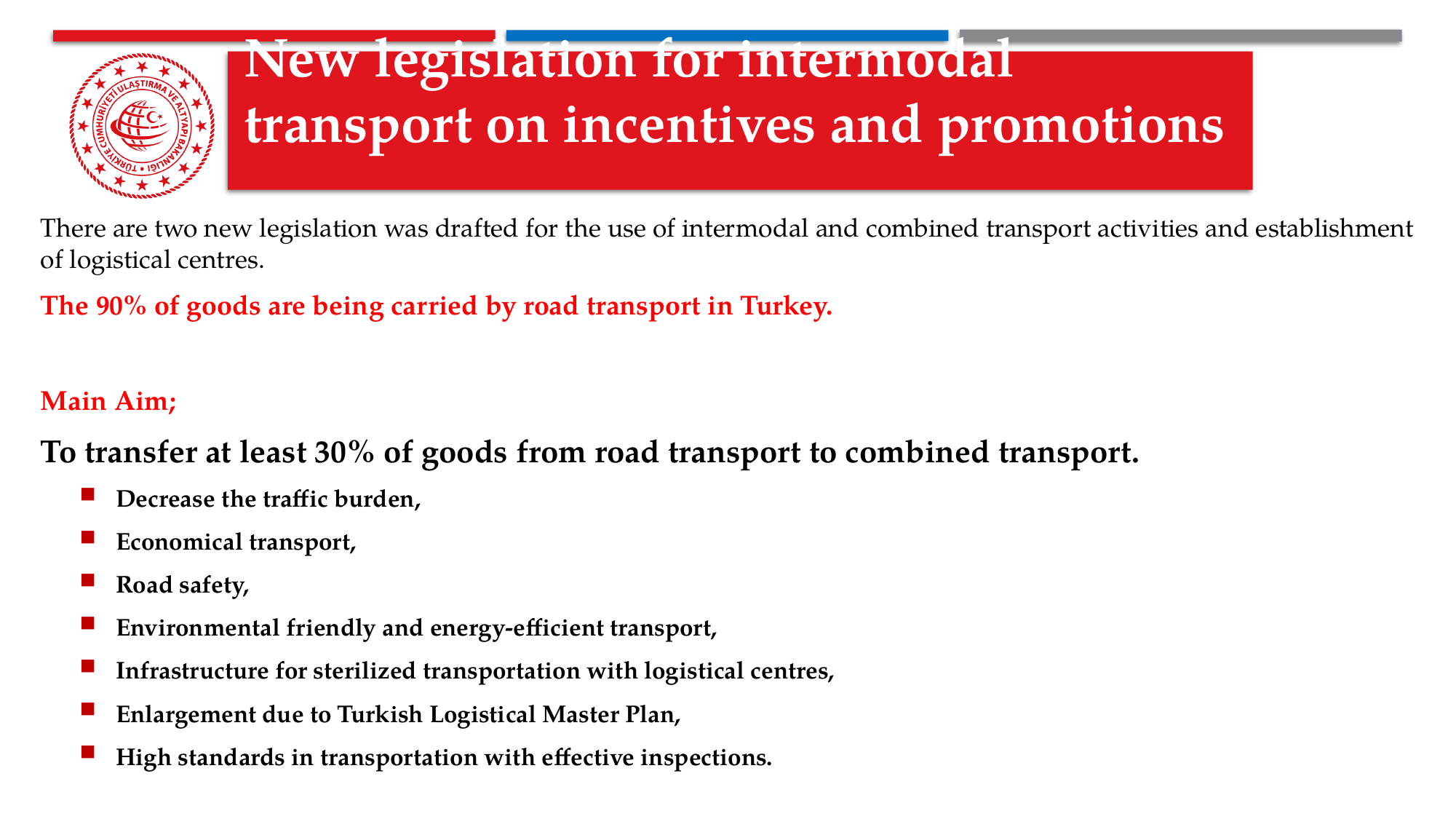

# New legislation for intermodal transport on incentives and promotions
There are two new legislation was drafted for the use of intermodal and combined transport activities and establishment of logistical centres.
The 90% of goods are being carried by road transport in Turkey.

Main Aim;
To transfer at least 30% of goods from road transport to combined transport.
Decrease the traffic burden,
Economical transport,
Road safety,
Environmental friendly and energy-efficient transport,
Infrastructure for sterilized transportation with logistical centres,
Enlargement due to Turkish Logistical Master Plan,
High standards in transportation with effective inspections.